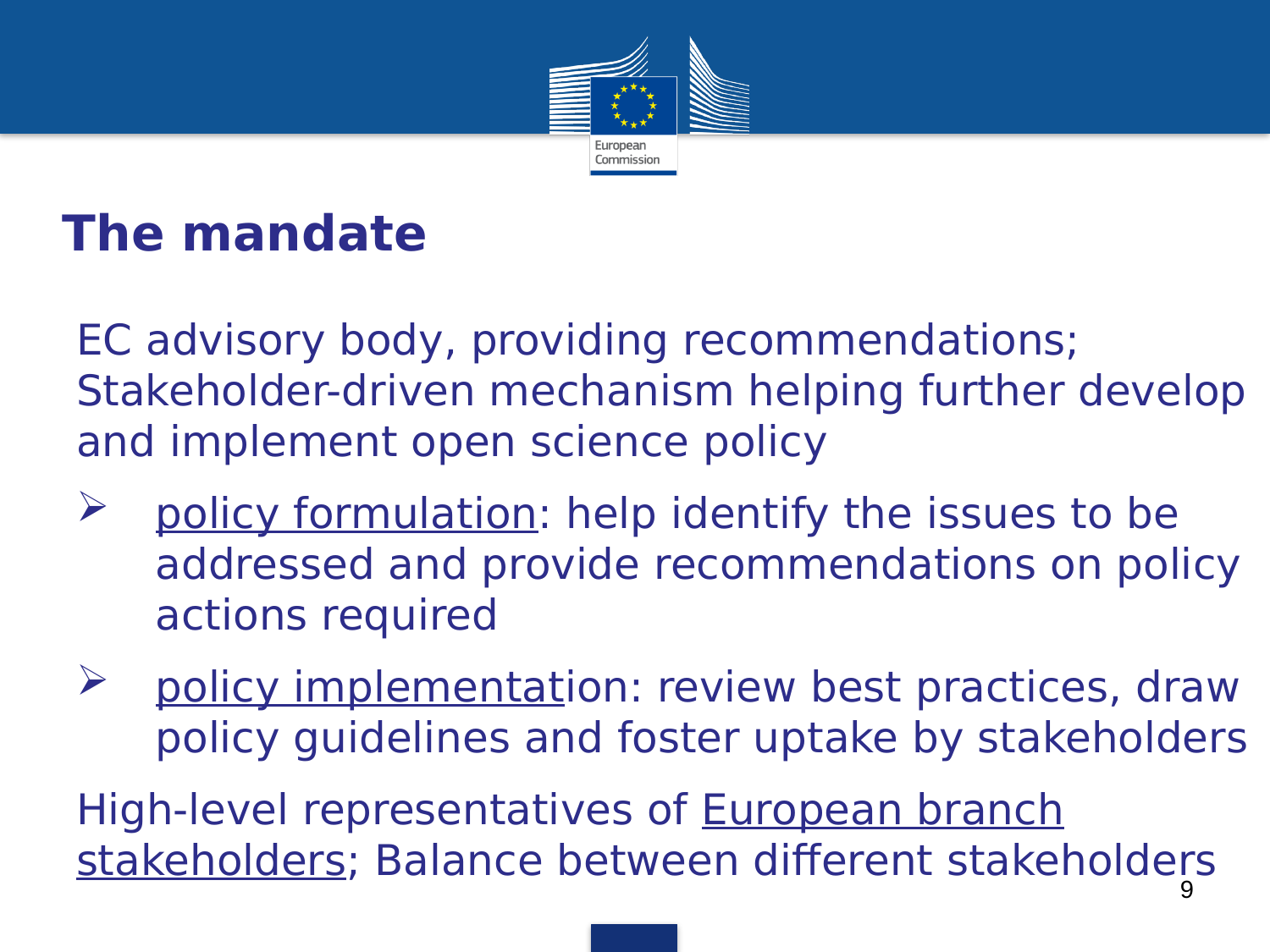

# The mandate
EC advisory body, providing recommendations; Stakeholder-driven mechanism helping further develop and implement open science policy
policy formulation: help identify the issues to be addressed and provide recommendations on policy actions required
policy implementation: review best practices, draw policy guidelines and foster uptake by stakeholders
High-level representatives of European branch stakeholders; Balance between different stakeholders
9